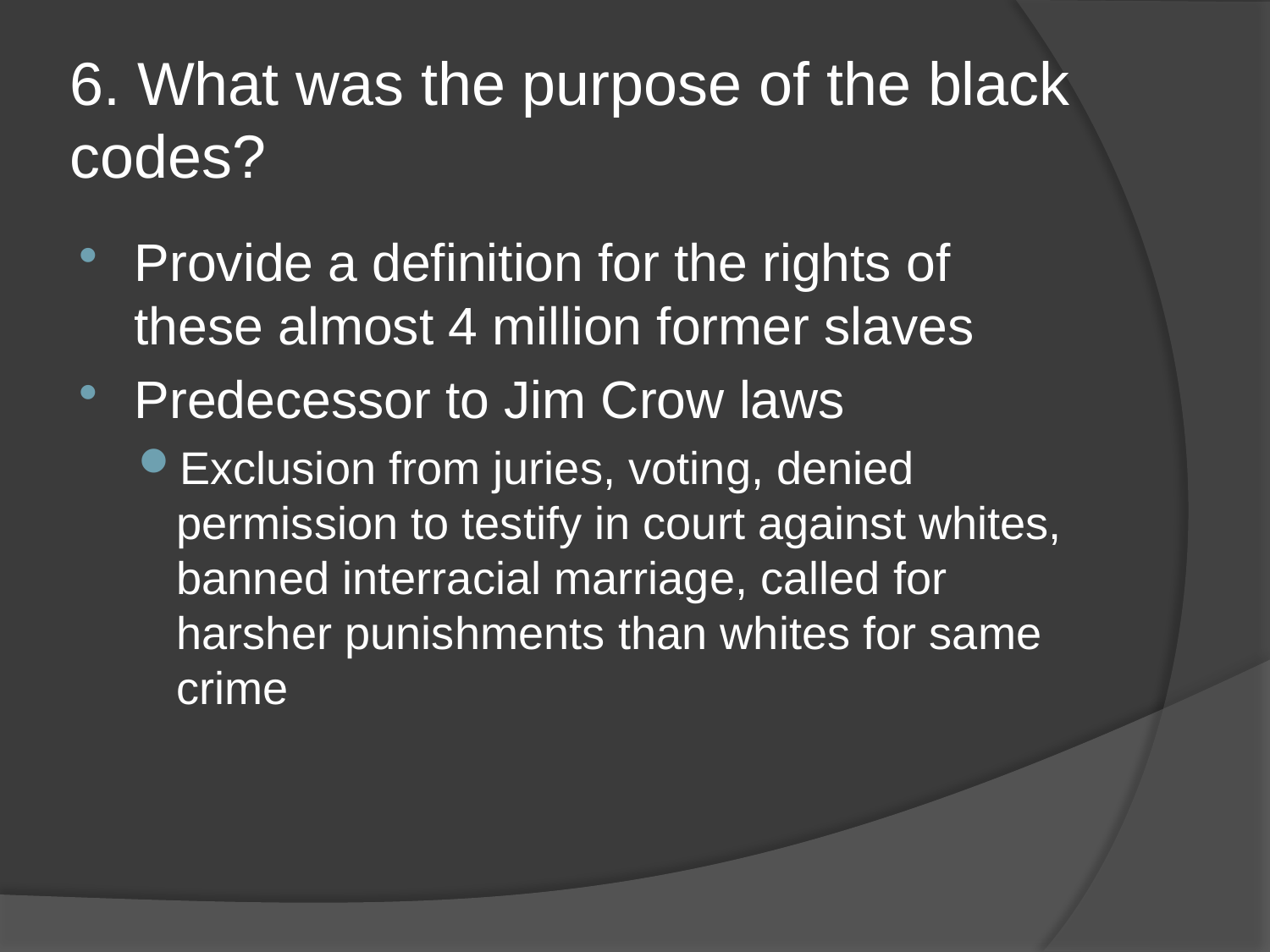

# 6. What was the purpose of the black codes?
Provide a definition for the rights of these almost 4 million former slaves
Predecessor to Jim Crow laws
Exclusion from juries, voting, denied permission to testify in court against whites, banned interracial marriage, called for harsher punishments than whites for same crime